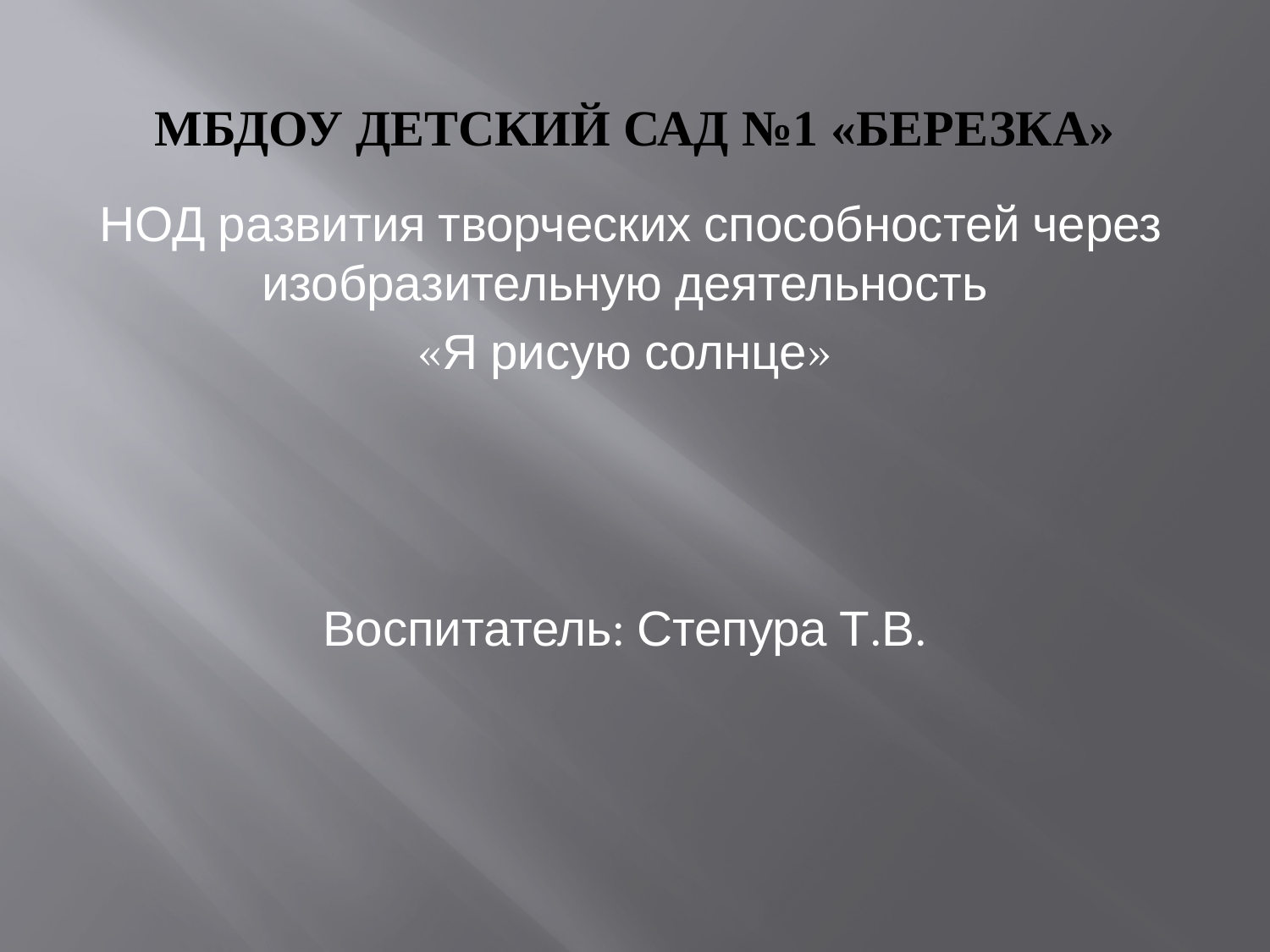

# МБДОУ детский сад №1 «Березка»
 НОД развития творческих способностей через изобразительную деятельность
«Я рисую солнце»

Воспитатель: Степура Т.В.